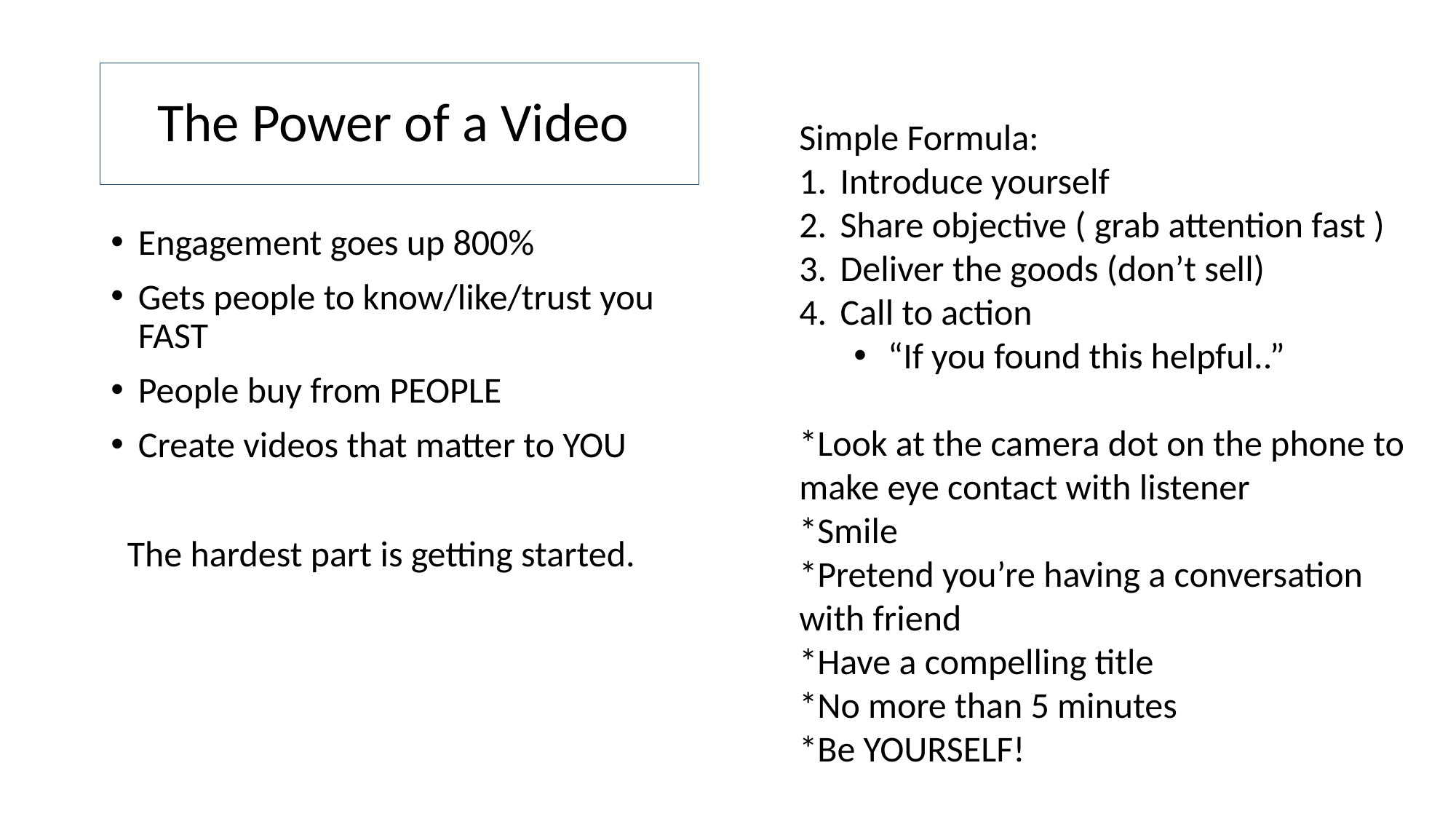

# The Power of a Video
Simple Formula:
Introduce yourself
Share objective ( grab attention fast )
Deliver the goods (don’t sell)
Call to action
“If you found this helpful..”

*Look at the camera dot on the phone to make eye contact with listener
*Smile
*Pretend you’re having a conversation with friend
*Have a compelling title
*No more than 5 minutes
*Be YOURSELF!
Engagement goes up 800%
Gets people to know/like/trust you FAST
People buy from PEOPLE
Create videos that matter to YOU

The hardest part is getting started.